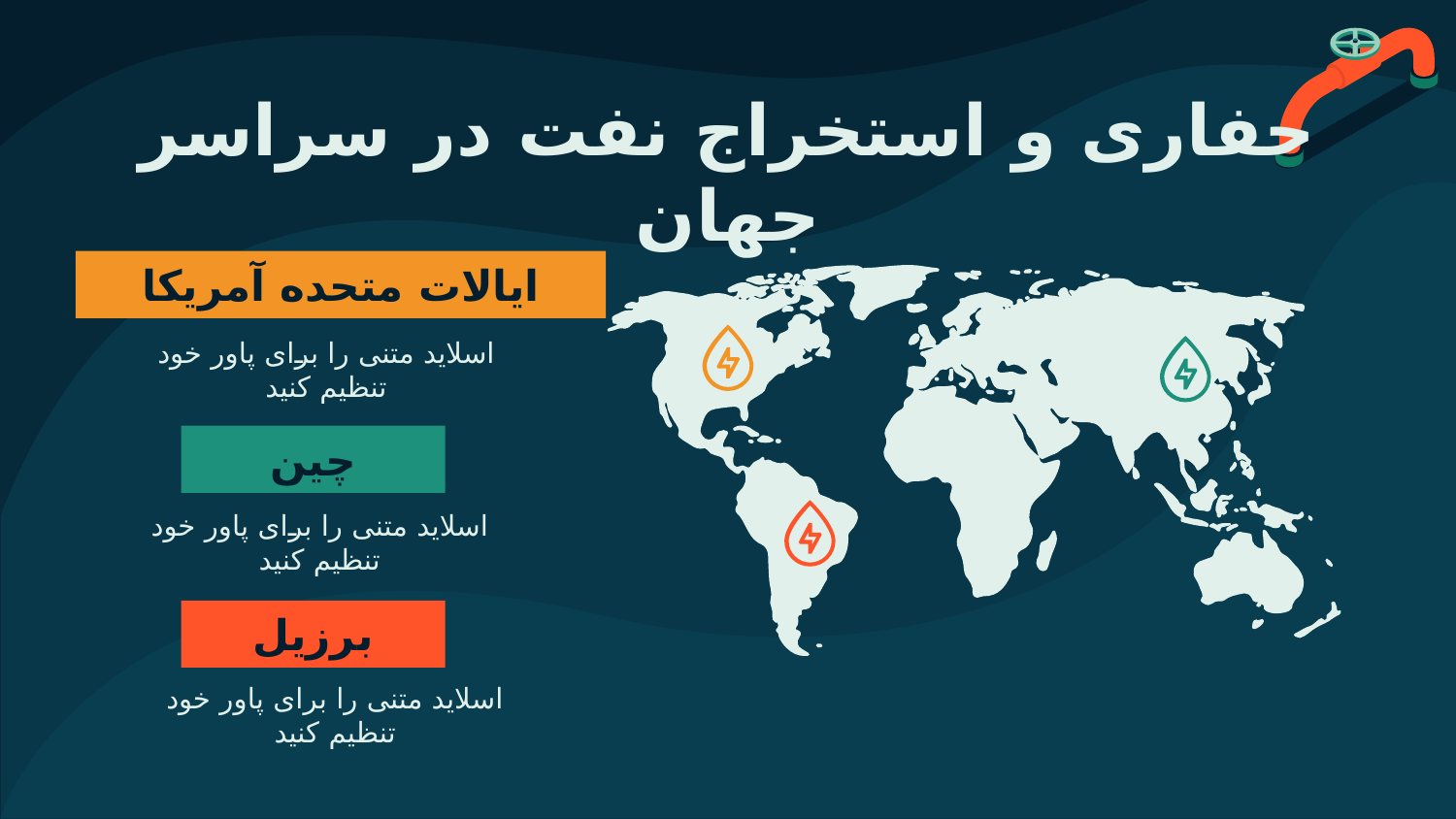

# حفاری و استخراج نفت در سراسر جهان
ایالات متحده آمریکا

اسلاید متنی را برای پاور خود تنظیم کنید

چین
اسلاید متنی را برای پاور خود تنظیم کنید

برزیل
اسلاید متنی را برای پاور خود تنظیم کنید